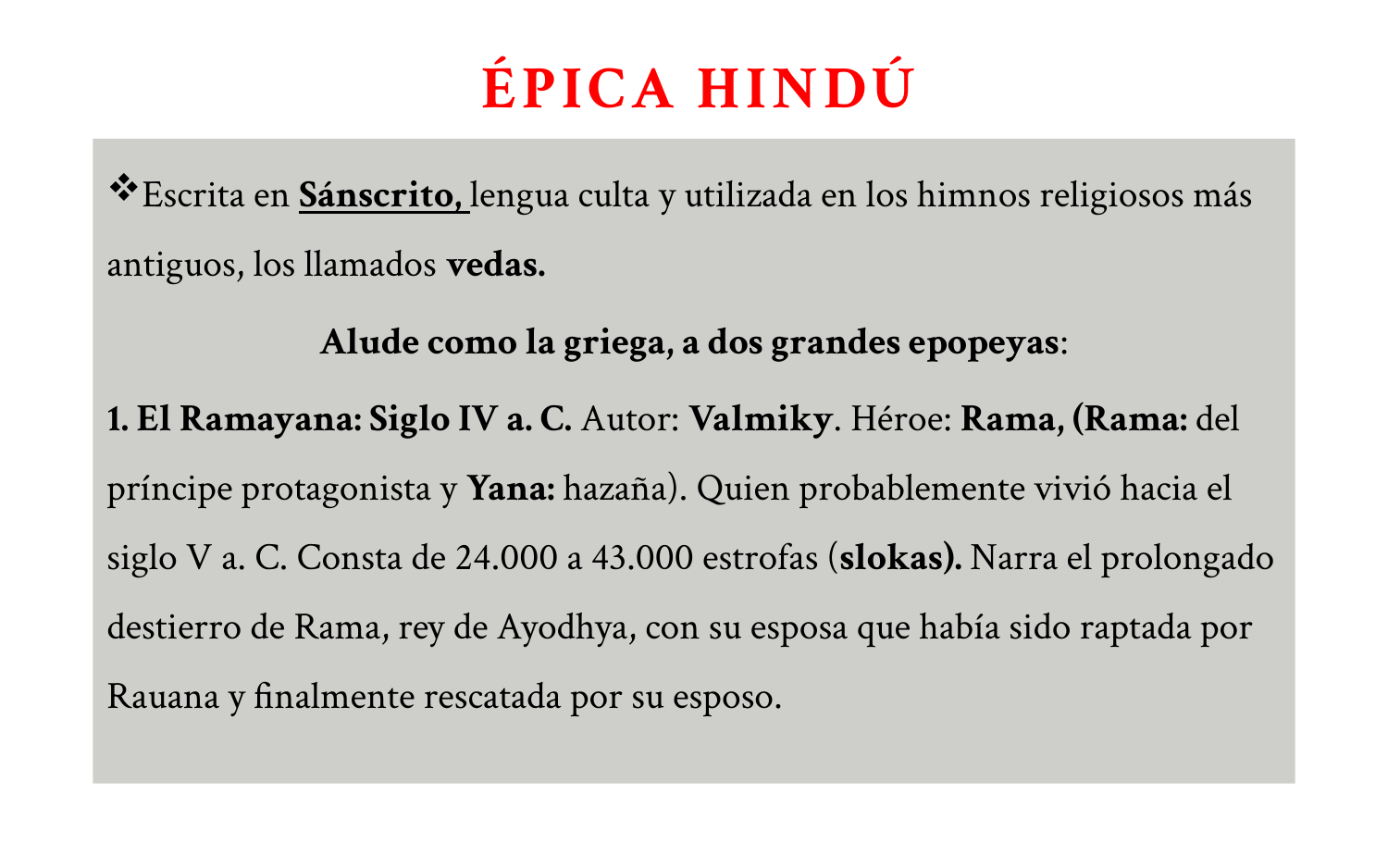

# ÉPICA HINDÚ
Escrita en Sánscrito, lengua culta y utilizada en los himnos religiosos más antiguos, los llamados vedas.
Alude como la griega, a dos grandes epopeyas:
1. El Ramayana: Siglo IV a. C. Autor: Valmiky. Héroe: Rama, (Rama: del príncipe protagonista y Yana: hazaña). Quien probablemente vivió hacia el siglo V a. C. Consta de 24.000 a 43.000 estrofas (slokas). Narra el prolongado destierro de Rama, rey de Ayodhya, con su esposa que había sido raptada por Rauana y finalmente rescatada por su esposo.